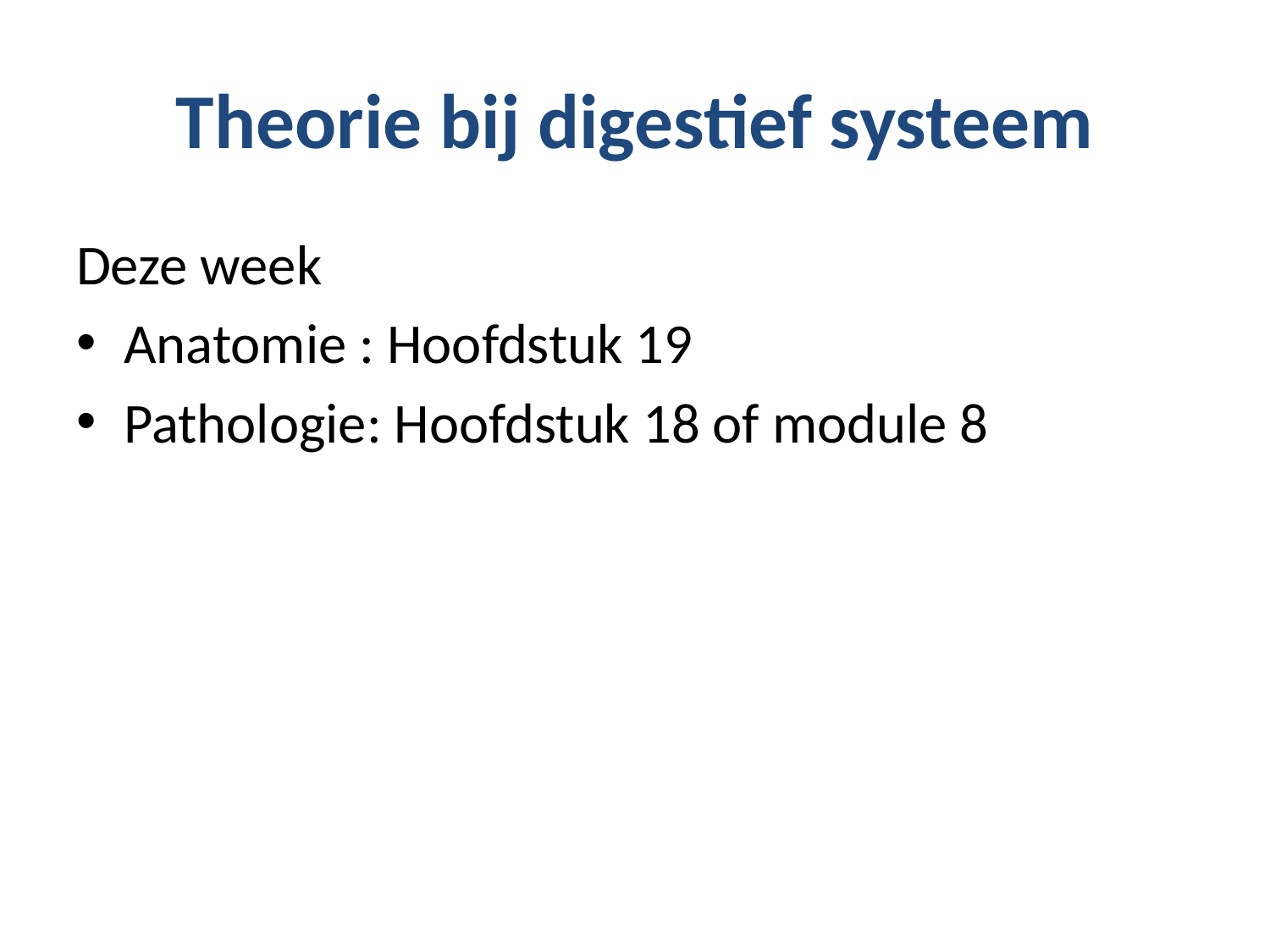

# Theorie bij digestief systeem
Deze week
Anatomie : Hoofdstuk 19
Pathologie: Hoofdstuk 18 of module 8